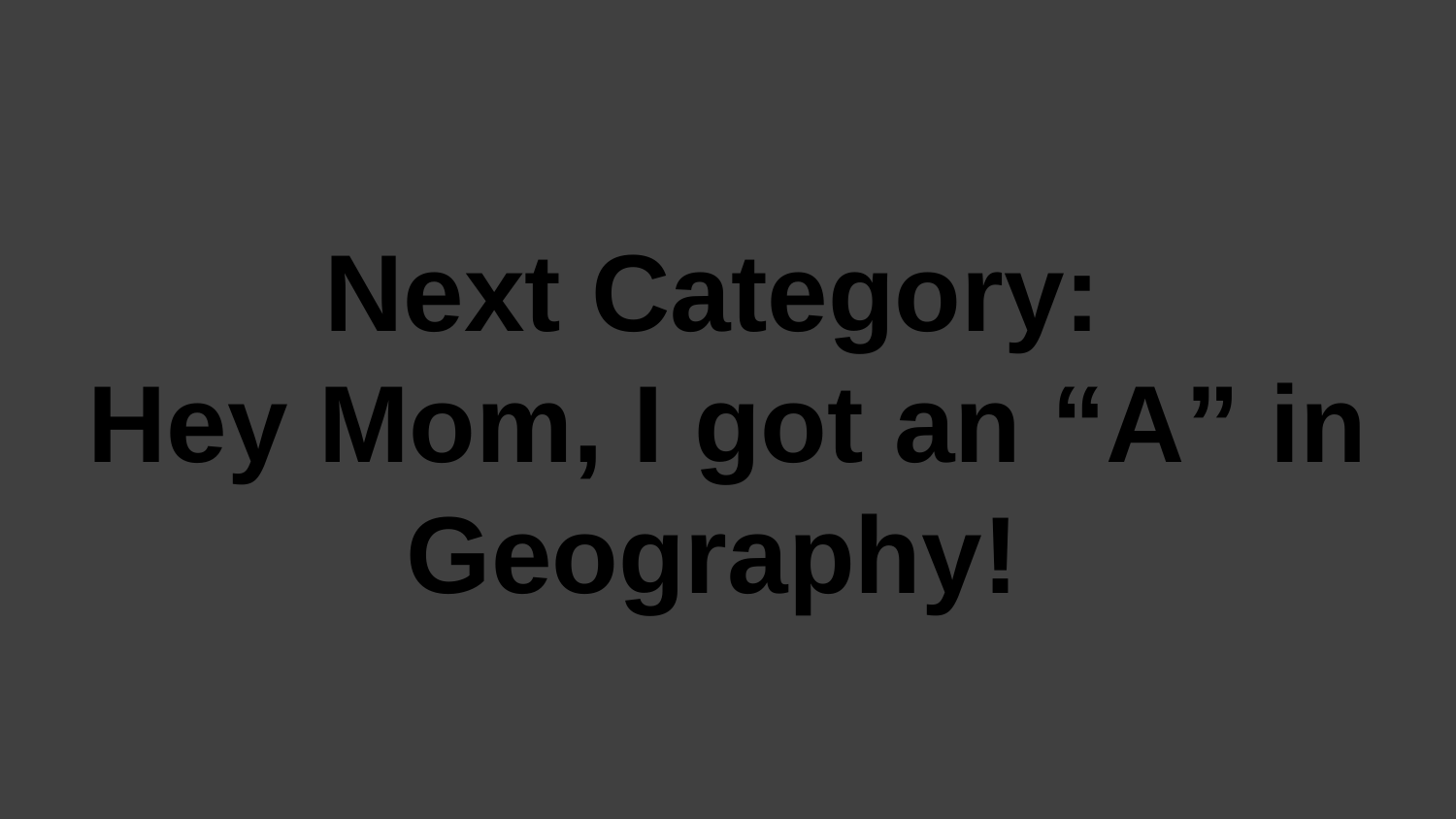

# Next Category: Hey Mom, I got an “A” in Geography!